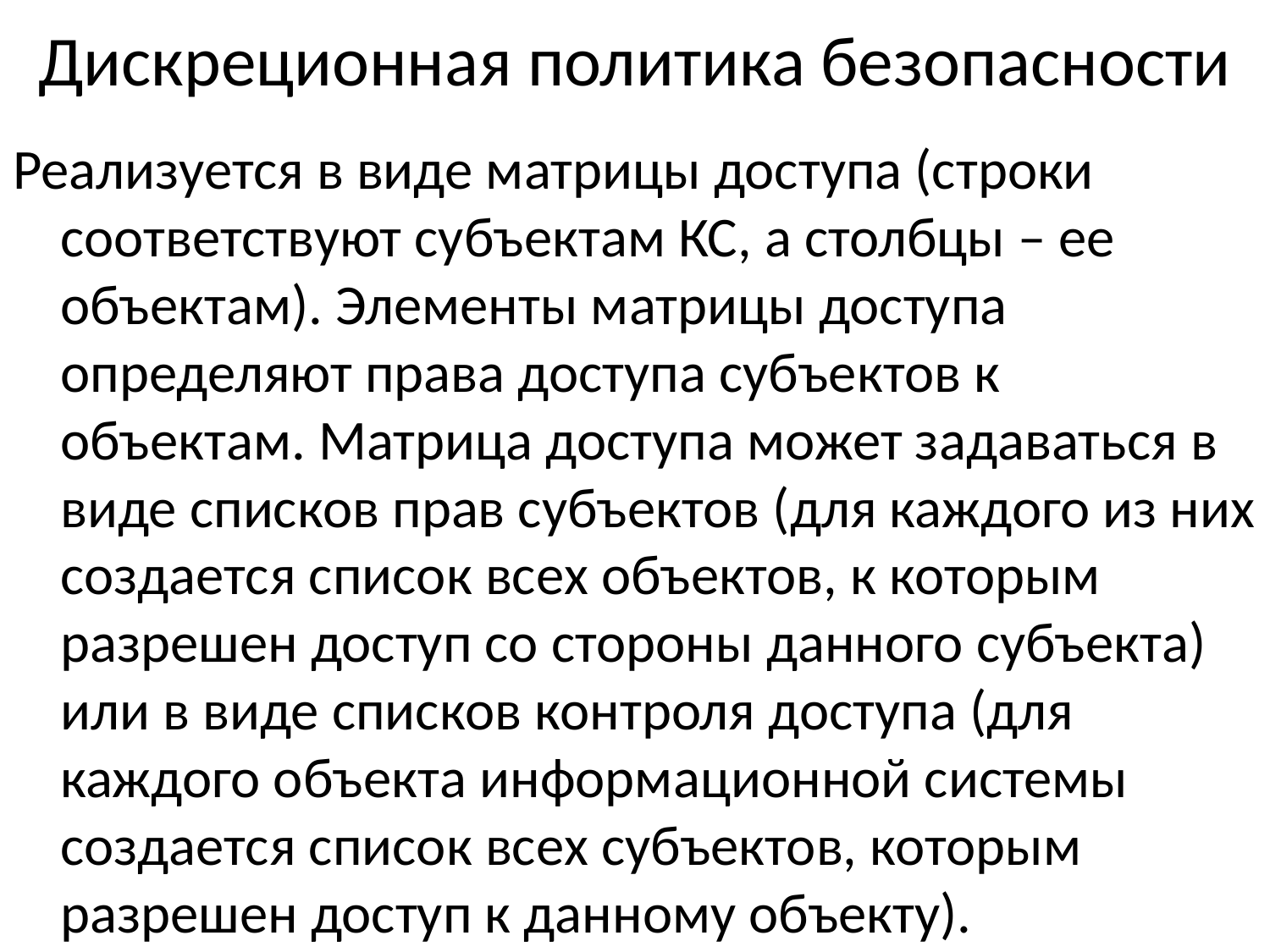

# Дискреционная политика безопасности
Реализуется в виде матрицы доступа (строки соответствуют субъектам КС, а столбцы – ее объектам). Элементы матрицы доступа определяют права доступа субъектов к объектам. Матрица доступа может задаваться в виде списков прав субъектов (для каждого из них создается список всех объектов, к которым разрешен доступ со стороны данного субъекта) или в виде списков контроля доступа (для каждого объекта информационной системы создается список всех субъектов, которым разрешен доступ к данному объекту).